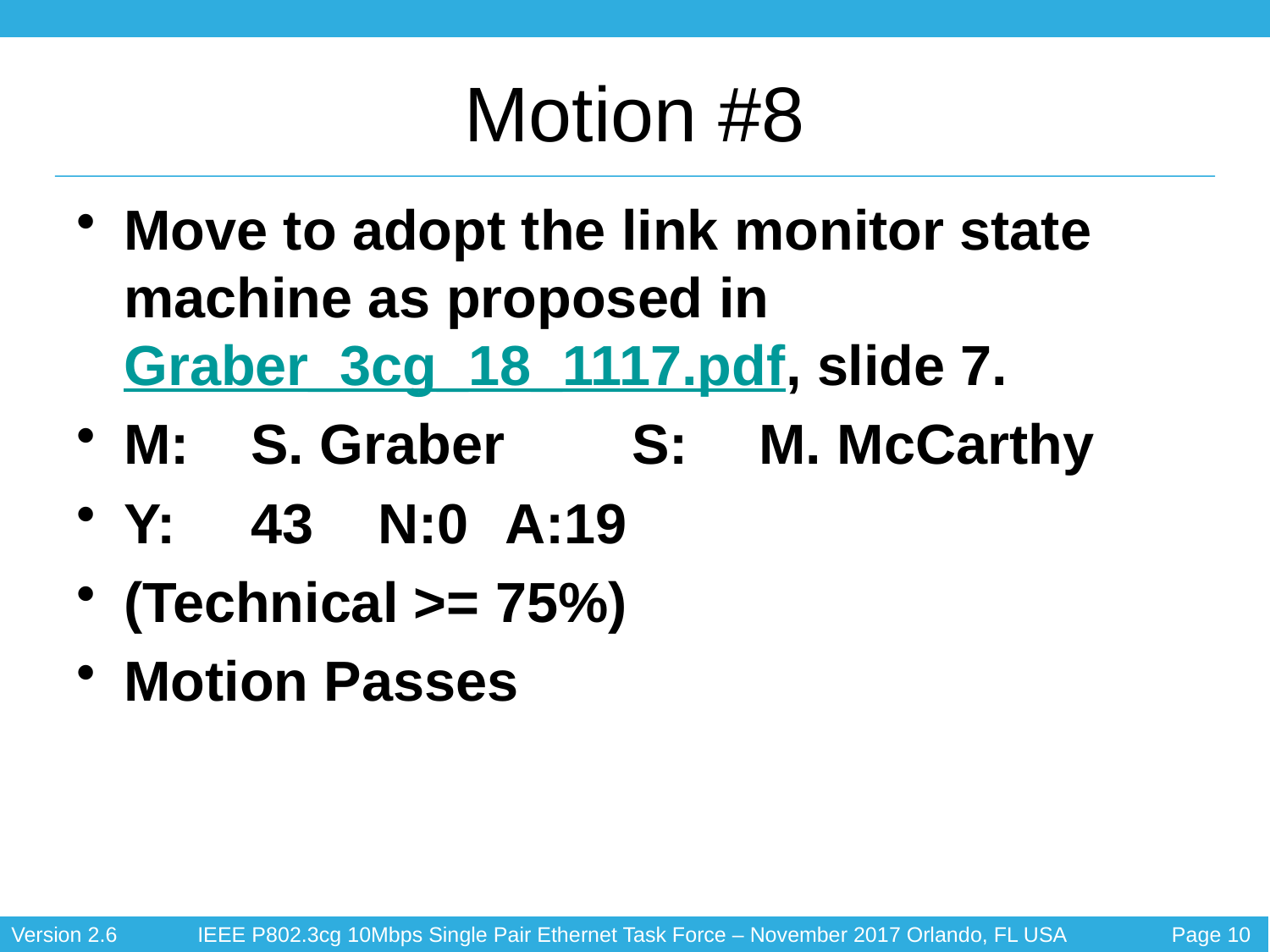

# Motion #8
Move to adopt the link monitor state machine as proposed in Graber_3cg_18_1117.pdf, slide 7.
M:	S. Graber	S: 	M. McCarthy
Y:	43	N:0	A:19
(Technical >= 75%)
Motion Passes